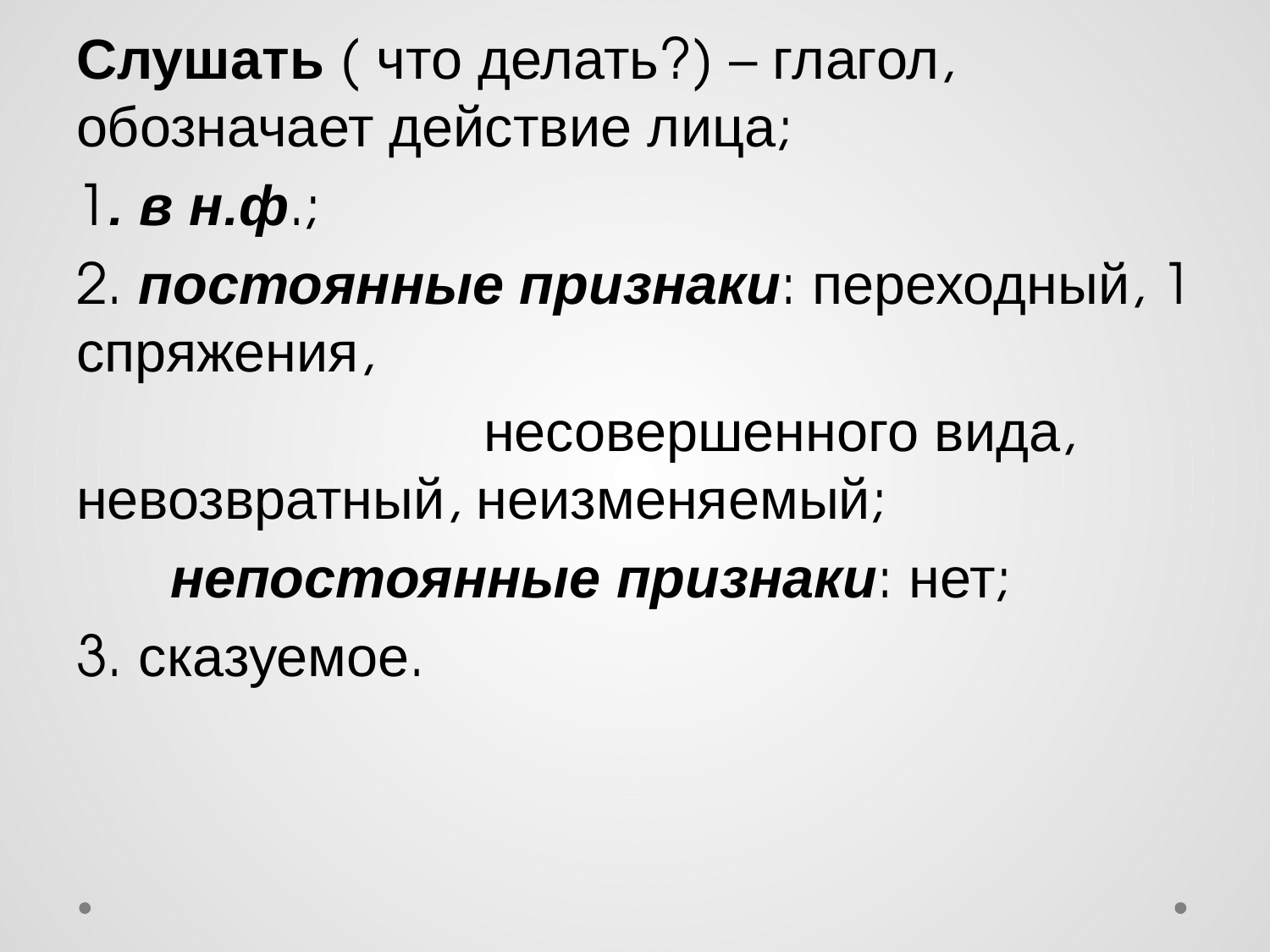

#
Слушать ( что делать?) – глагол, обозначает действие лица;
1. в н.ф.;
2. постоянные признаки: переходный, 1 спряжения,
                          несовершенного вида, невозвратный, неизменяемый;
      непостоянные признаки: нет;
3. сказуемое.